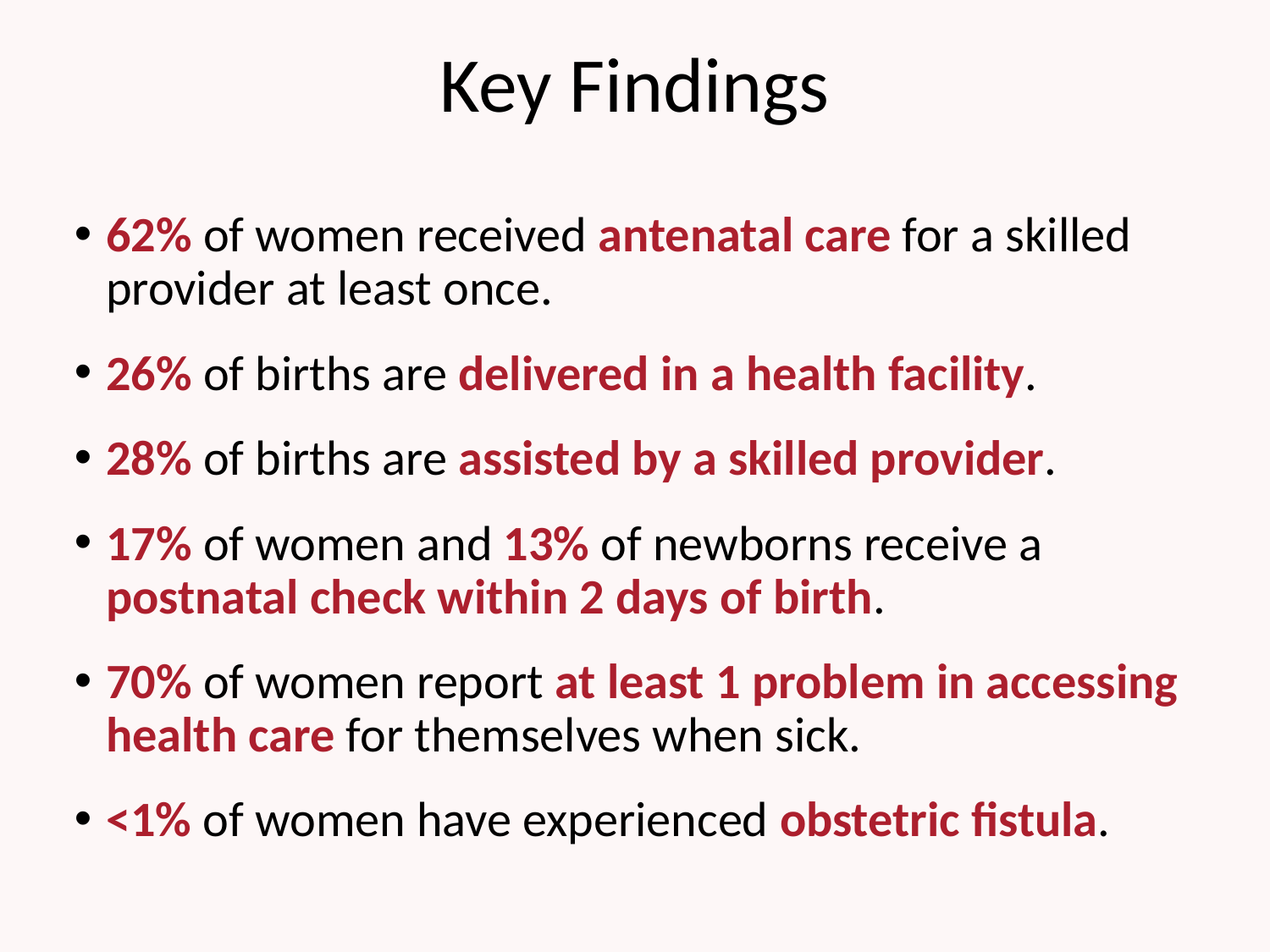

# Key Findings
62% of women received antenatal care for a skilled provider at least once.
26% of births are delivered in a health facility.
28% of births are assisted by a skilled provider.
17% of women and 13% of newborns receive a postnatal check within 2 days of birth.
70% of women report at least 1 problem in accessing health care for themselves when sick.
<1% of women have experienced obstetric fistula.